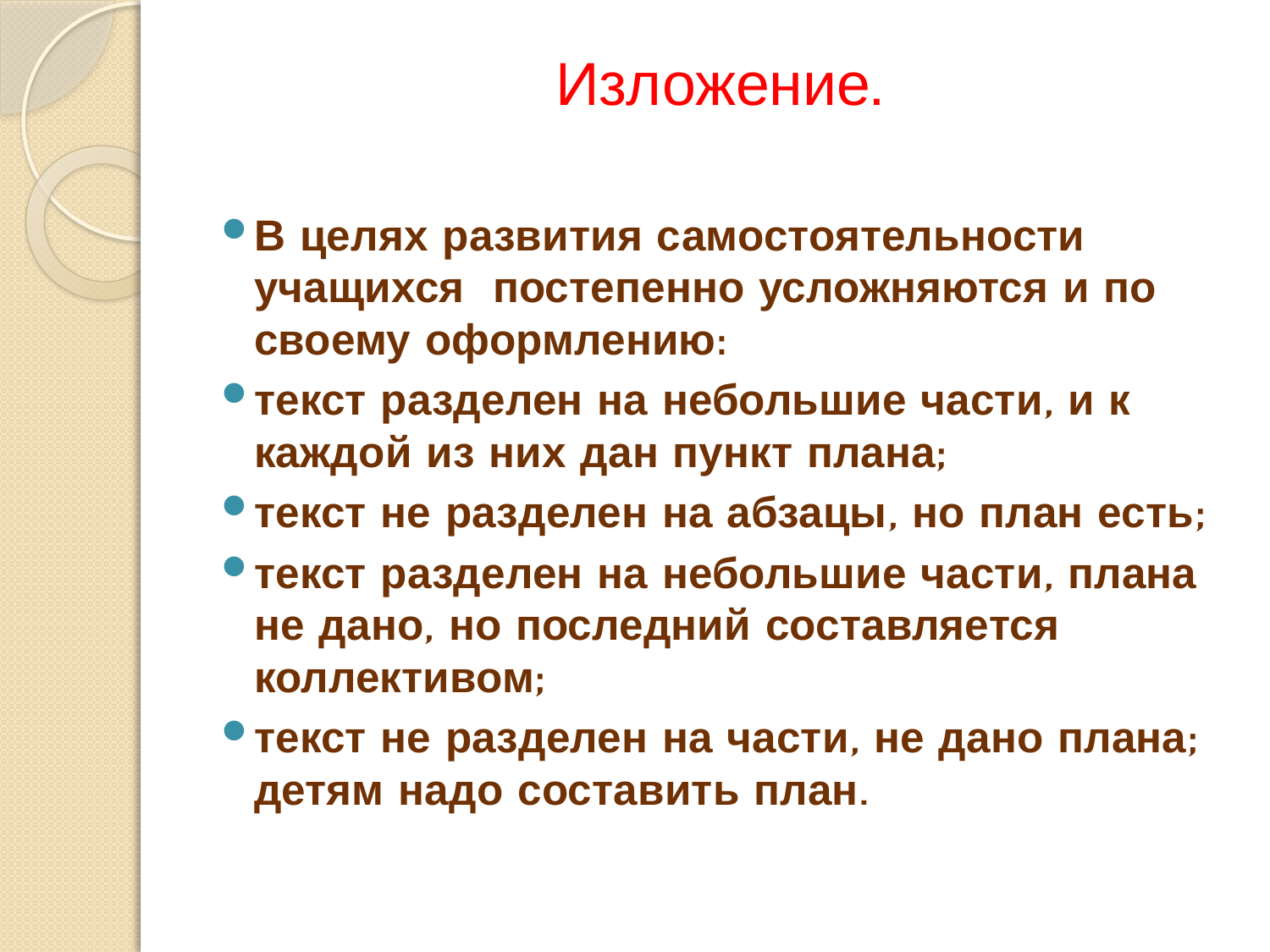

# Изложение.
В целях развития самостоятельности учащихся  постепенно усложняются и по своему оформлению:
текст разделен на небольшие части, и к каждой из них дан пункт плана;
текст не разделен на абзацы, но план есть;
текст разделен на небольшие части, плана не дано, но последний составляется коллективом;
текст не разделен на части, не дано плана; детям надо составить план.